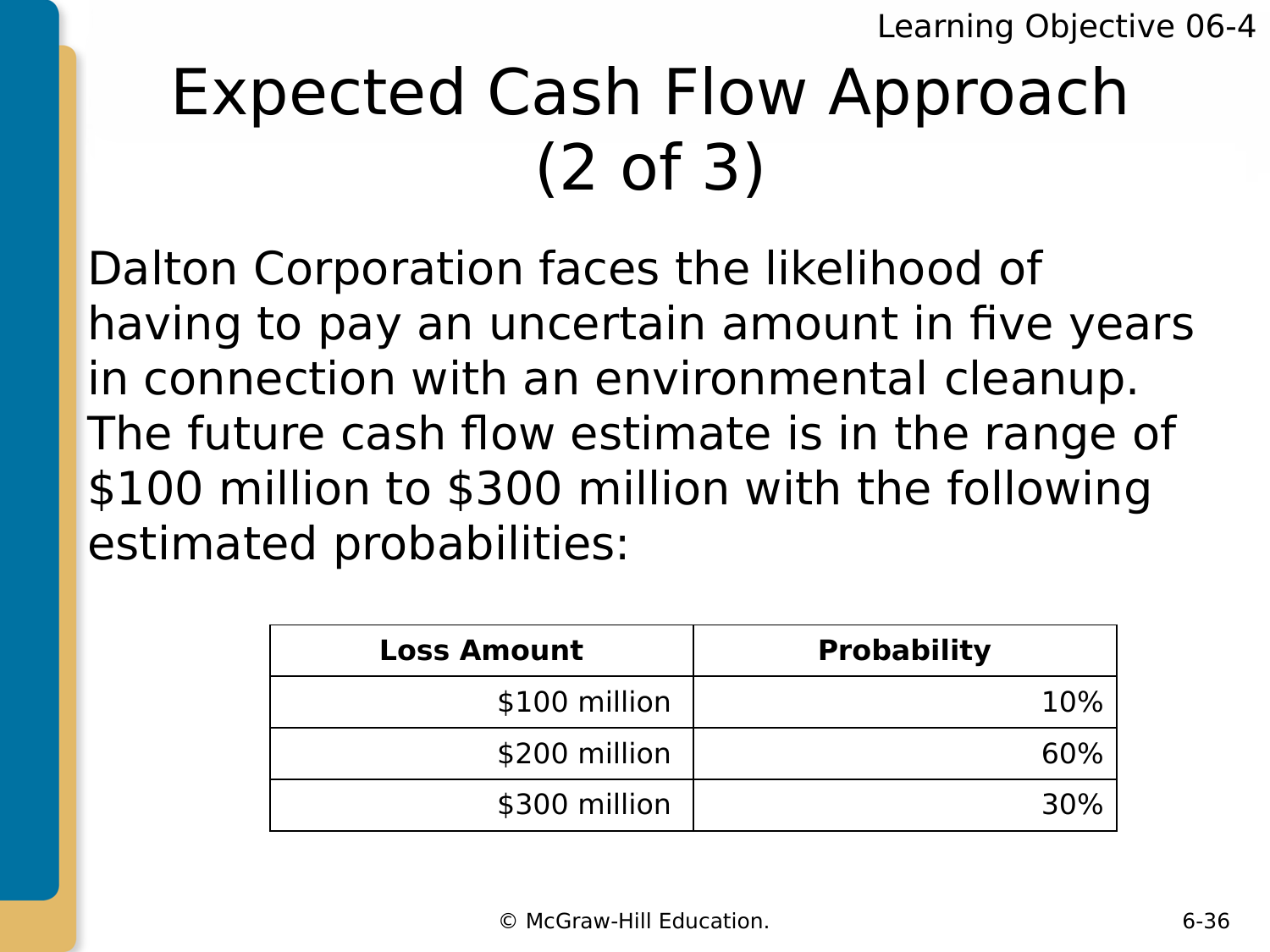

Learning Objective 06-4
# Expected Cash Flow Approach (2 of 3)
Dalton Corporation faces the likelihood of having to pay an uncertain amount in five years in connection with an environmental cleanup. The future cash flow estimate is in the range of $100 million to $300 million with the following estimated probabilities:
| Loss Amount | Probability |
| --- | --- |
| $100 million | 10% |
| $200 million | 60% |
| $300 million | 30% |